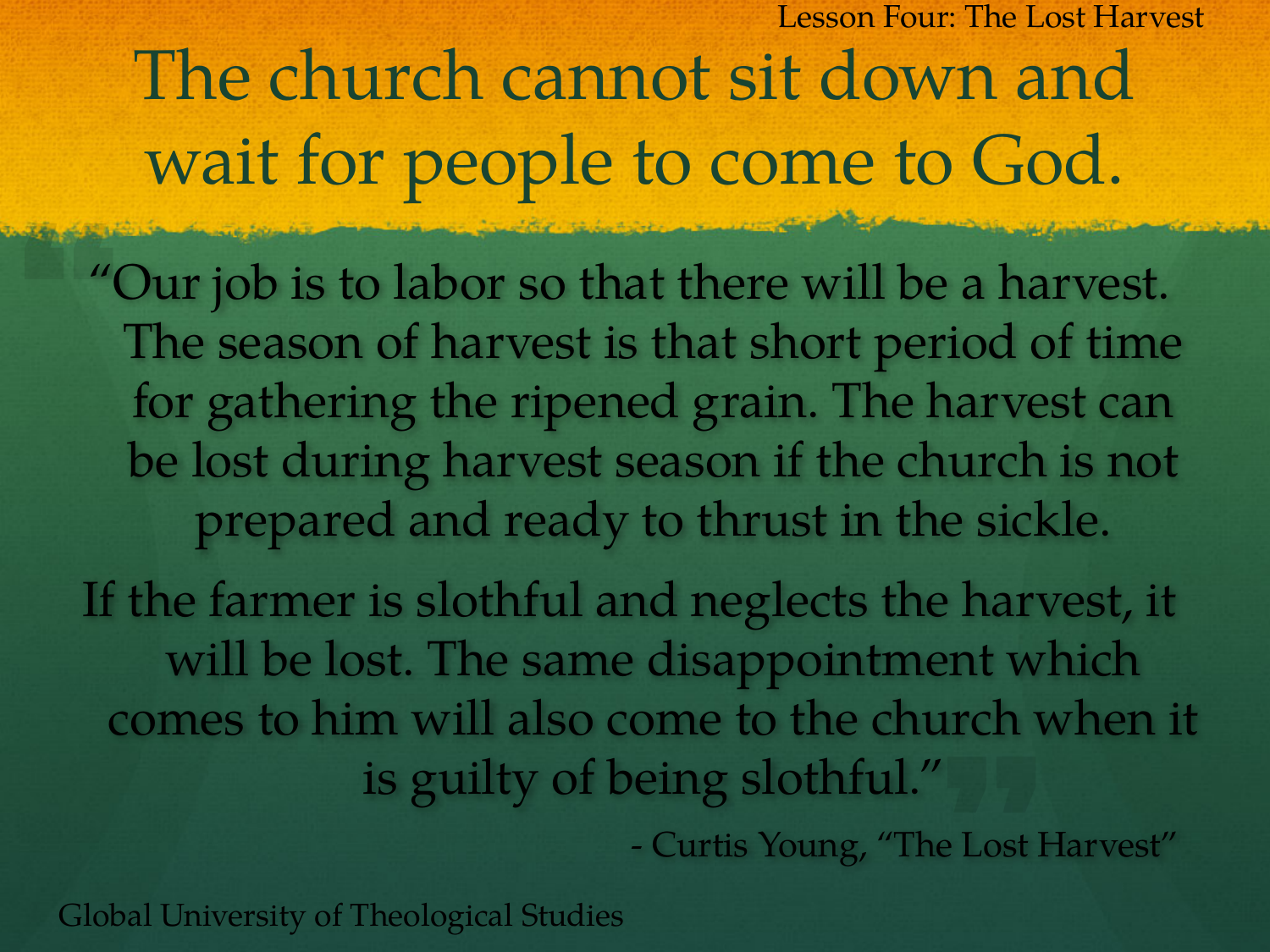

Lesson Four: The Lost Harvest

# The church cannot sit down and wait for people to come to God.
“
“Our job is to labor so that there will be a harvest. The season of harvest is that short period of time for gathering the ripened grain. The harvest can be lost during harvest season if the church is not prepared and ready to thrust in the sickle.
“
If the farmer is slothful and neglects the harvest, it will be lost. The same disappointment which comes to him will also come to the church when it is guilty of being slothful.”
- Curtis Young, “The Lost Harvest”
Global University of Theological Studies